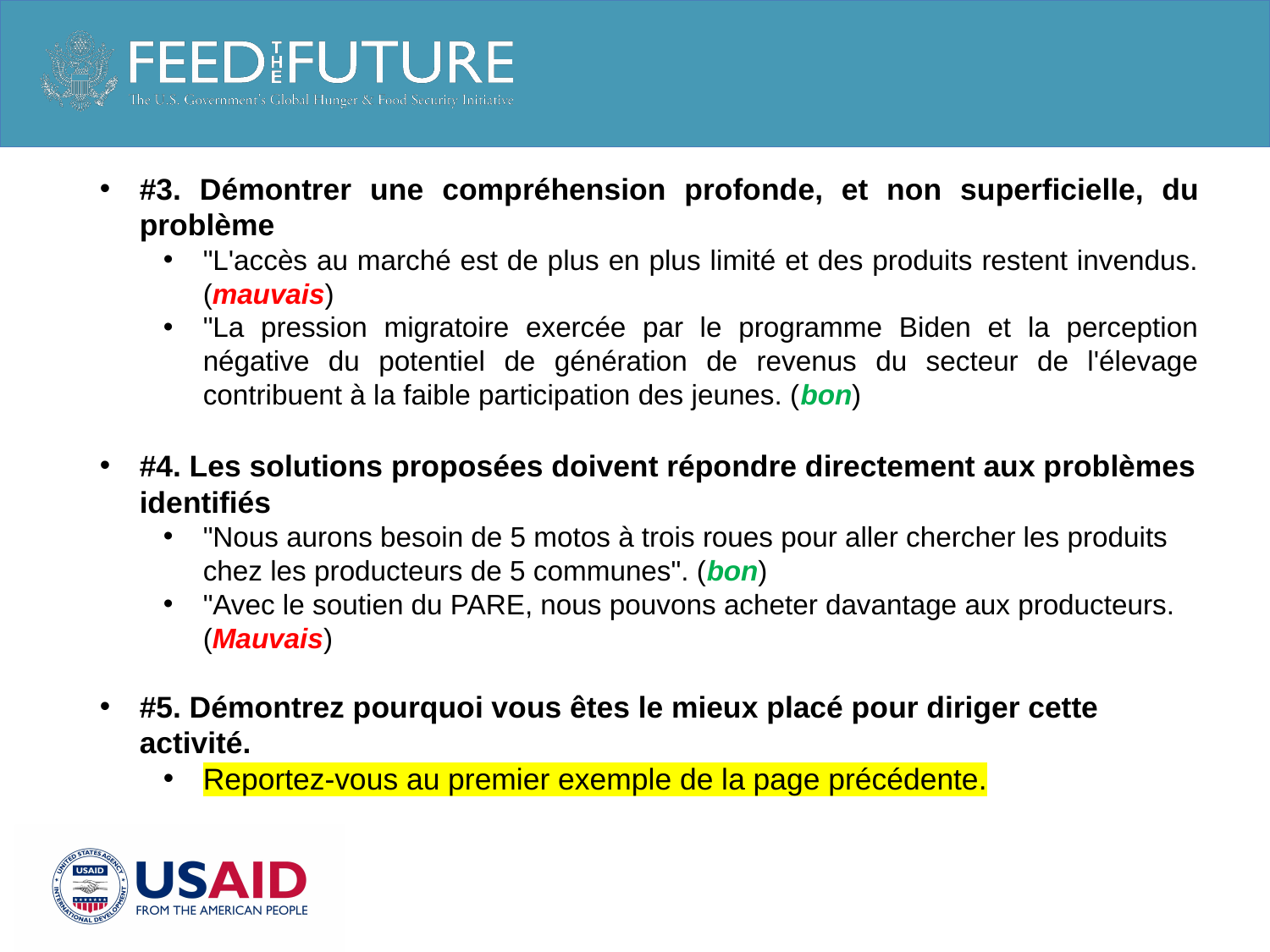

#3. Démontrer une compréhension profonde, et non superficielle, du problème
"L'accès au marché est de plus en plus limité et des produits restent invendus. (mauvais)
"La pression migratoire exercée par le programme Biden et la perception négative du potentiel de génération de revenus du secteur de l'élevage contribuent à la faible participation des jeunes. (bon)

#4. Les solutions proposées doivent répondre directement aux problèmes identifiés
"Nous aurons besoin de 5 motos à trois roues pour aller chercher les produits chez les producteurs de 5 communes". (bon)
"Avec le soutien du PARE, nous pouvons acheter davantage aux producteurs. (Mauvais)

#5. Démontrez pourquoi vous êtes le mieux placé pour diriger cette activité.
Reportez-vous au premier exemple de la page précédente.